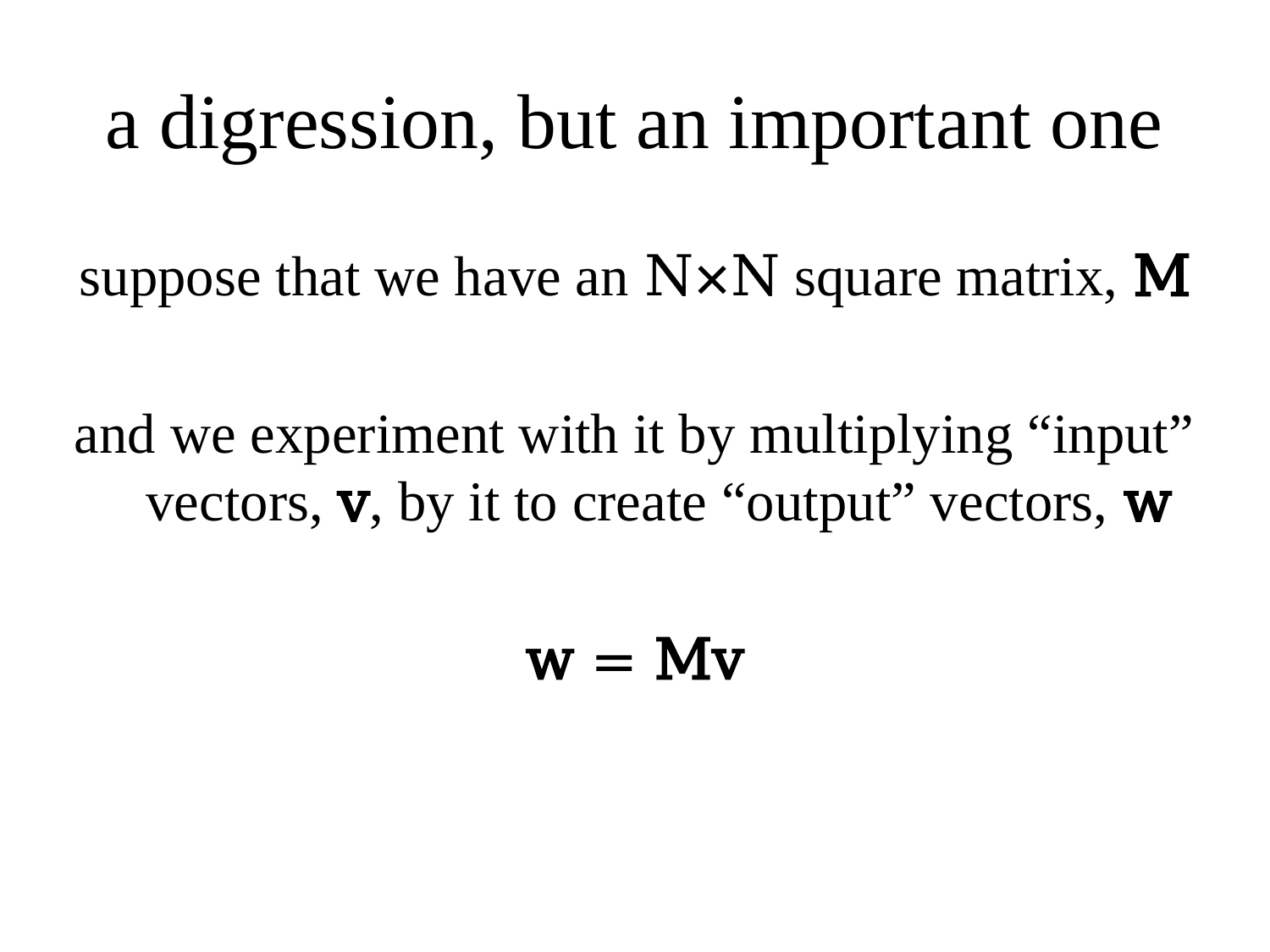

# a digression, but an important one
suppose that we have an N×N square matrix, M

and we experiment with it by multiplying “input” vectors, v, by it to create “output” vectors, w

w = Mv